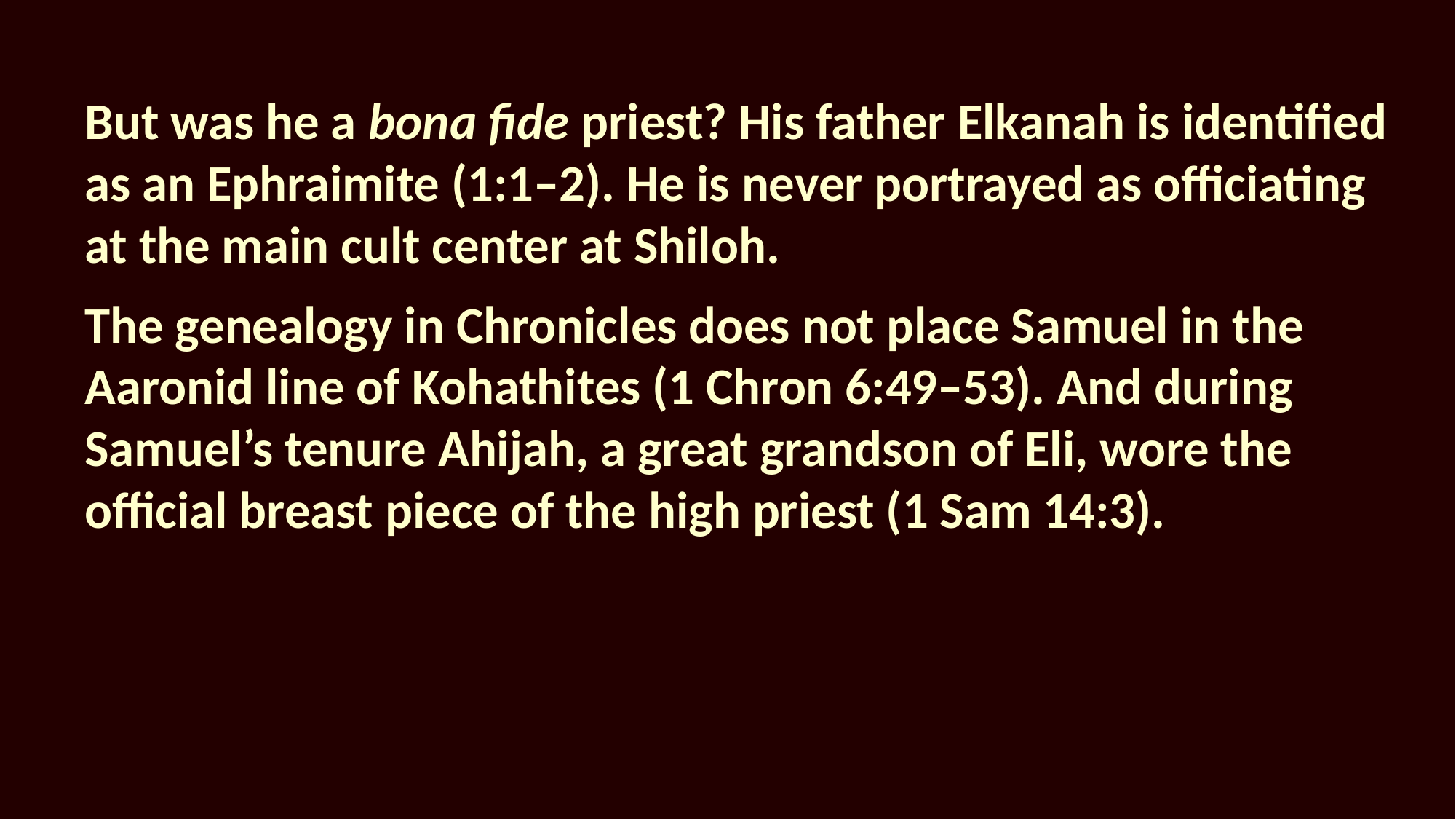

But was he a bona fide priest? His father Elkanah is identified as an Ephraimite (1:1–2). He is never portrayed as officiating at the main cult center at Shiloh.
The genealogy in Chronicles does not place Samuel in the Aaronid line of Kohathites (1 Chron 6:49–53). And during Samuel’s tenure Ahijah, a great grandson of Eli, wore the official breast piece of the high priest (1 Sam 14:3).